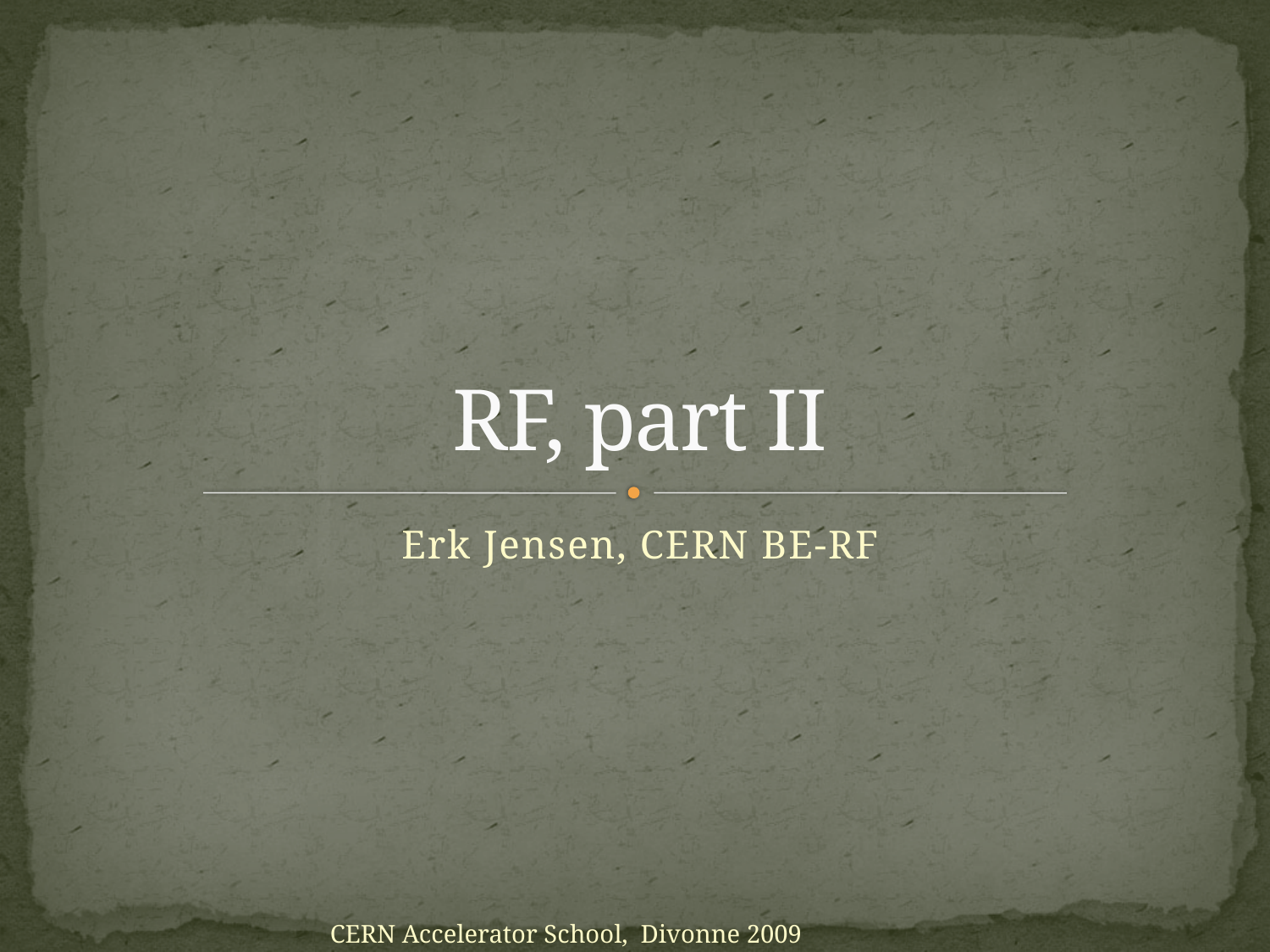

# RF, part II
Erk Jensen, CERN BE-RF